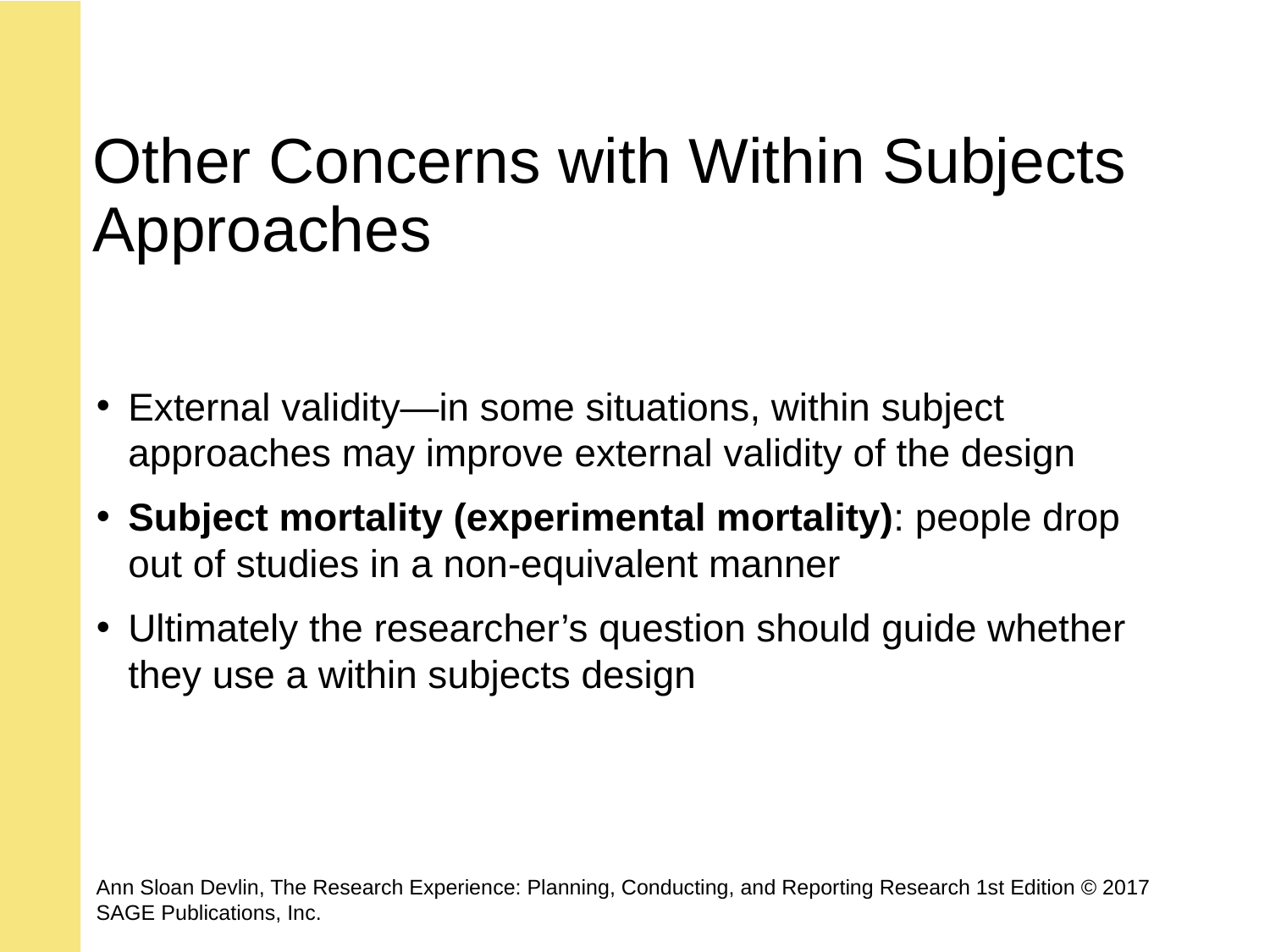

# Other Concerns with Within Subjects Approaches
External validity—in some situations, within subject approaches may improve external validity of the design
Subject mortality (experimental mortality): people drop out of studies in a non-equivalent manner
Ultimately the researcher’s question should guide whether they use a within subjects design